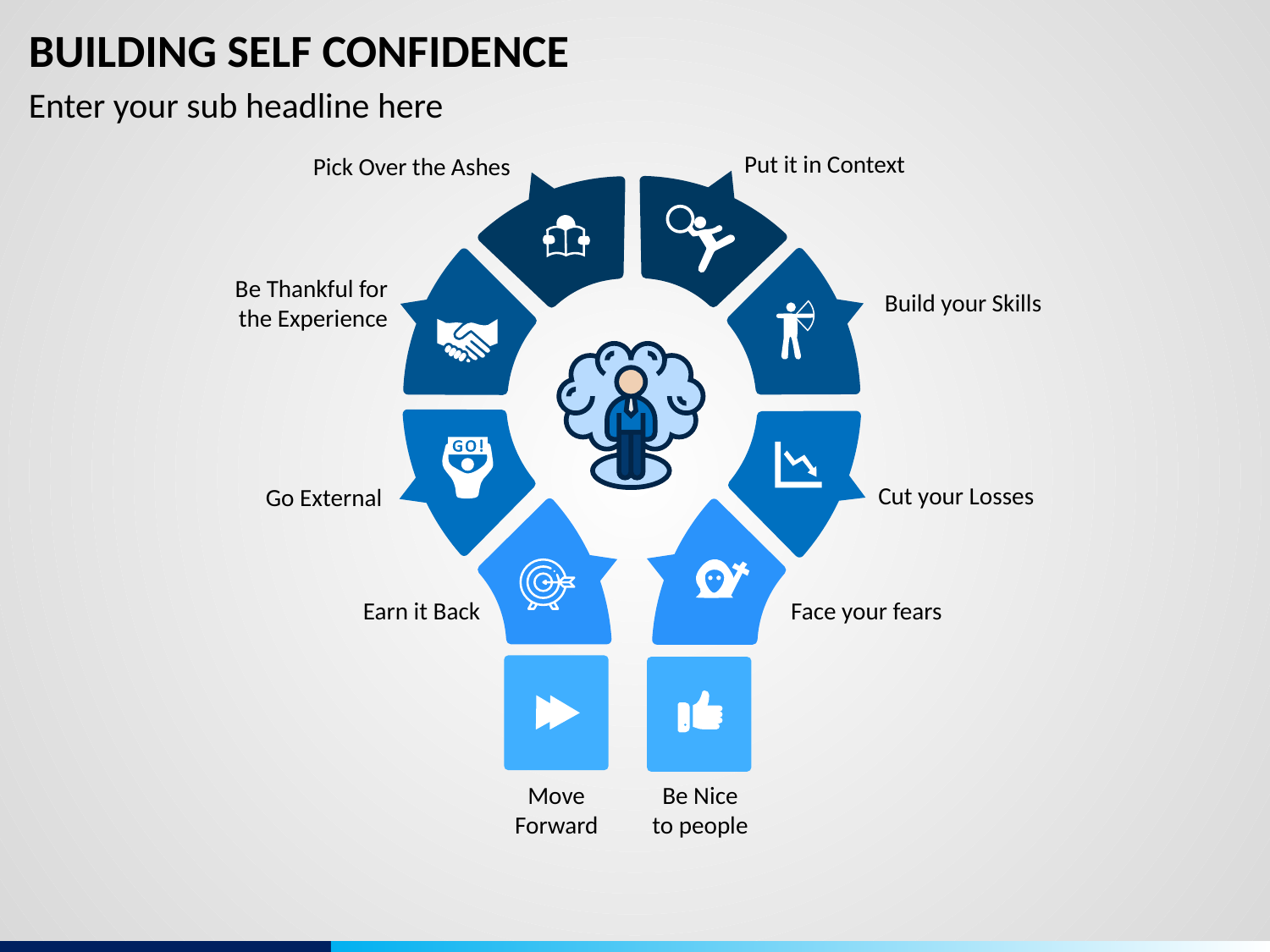

# BUILDING SELF CONFIDENCE
Enter your sub headline here
Put it in Context
Pick Over the Ashes

Be Thankful for the Experience
Build your Skills

Cut your Losses
Go External
Earn it Back
Face your fears
Move Forward
Be Nice to people